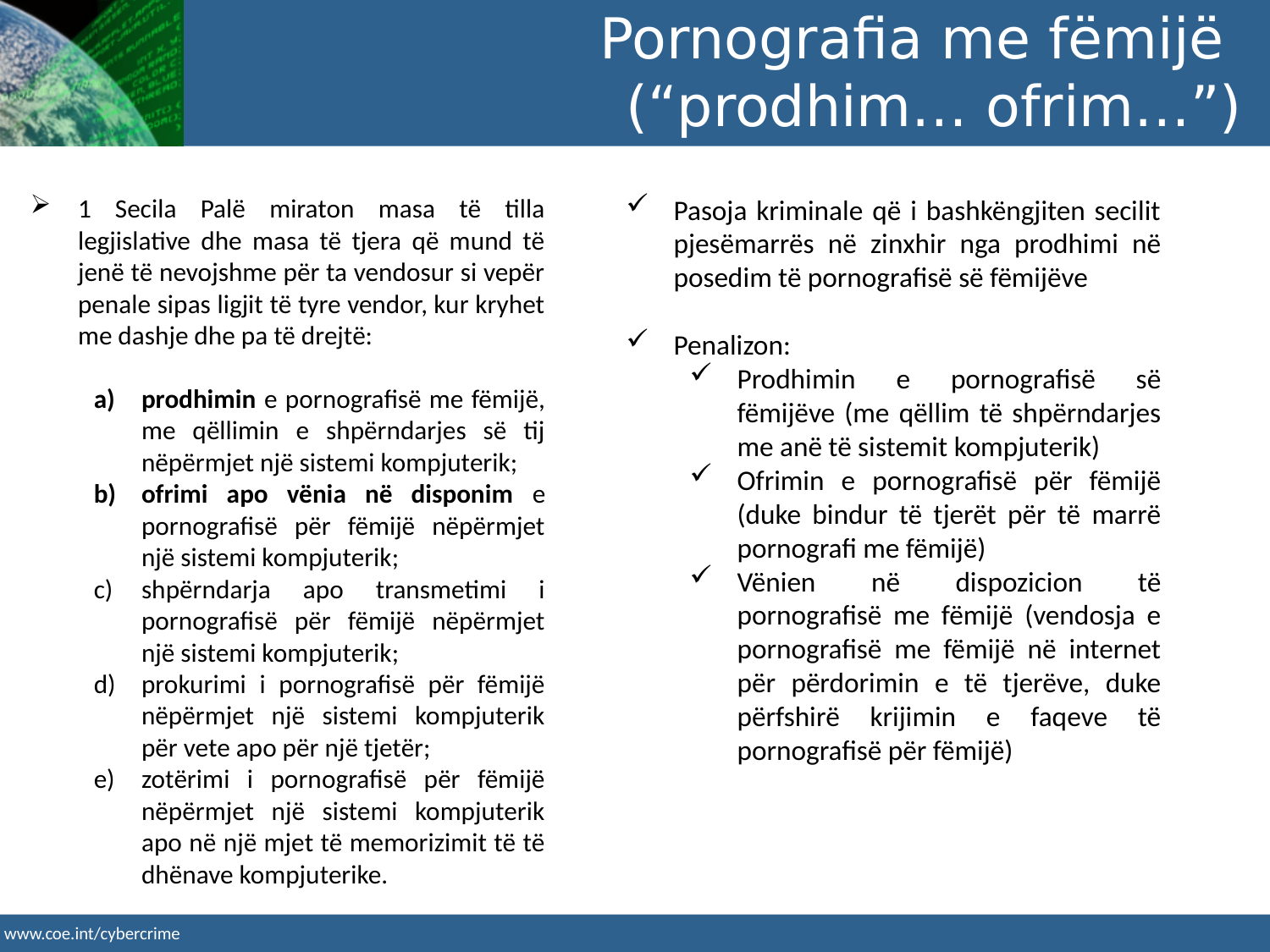

Pornografia me fëmijë
(“prodhim… ofrim…”)
1 Secila Palë miraton masa të tilla legjislative dhe masa të tjera që mund të jenë të nevojshme për ta vendosur si vepër penale sipas ligjit të tyre vendor, kur kryhet me dashje dhe pa të drejtë:

prodhimin e pornografisë me fëmijë, me qëllimin e shpërndarjes së tij nëpërmjet një sistemi kompjuterik;
ofrimi apo vënia në disponim e pornografisë për fëmijë nëpërmjet një sistemi kompjuterik;
shpërndarja apo transmetimi i pornografisë për fëmijë nëpërmjet një sistemi kompjuterik;
prokurimi i pornografisë për fëmijë nëpërmjet një sistemi kompjuterik për vete apo për një tjetër;
zotërimi i pornografisë për fëmijë nëpërmjet një sistemi kompjuterik apo në një mjet të memorizimit të të dhënave kompjuterike.
Pasoja kriminale që i bashkëngjiten secilit pjesëmarrës në zinxhir nga prodhimi në posedim të pornografisë së fëmijëve

Penalizon:
Prodhimin e pornografisë së fëmijëve (me qëllim të shpërndarjes me anë të sistemit kompjuterik)
Ofrimin e pornografisë për fëmijë (duke bindur të tjerët për të marrë pornografi me fëmijë)
Vënien në dispozicion të pornografisë me fëmijë (vendosja e pornografisë me fëmijë në internet për përdorimin e të tjerëve, duke përfshirë krijimin e faqeve të pornografisë për fëmijë)